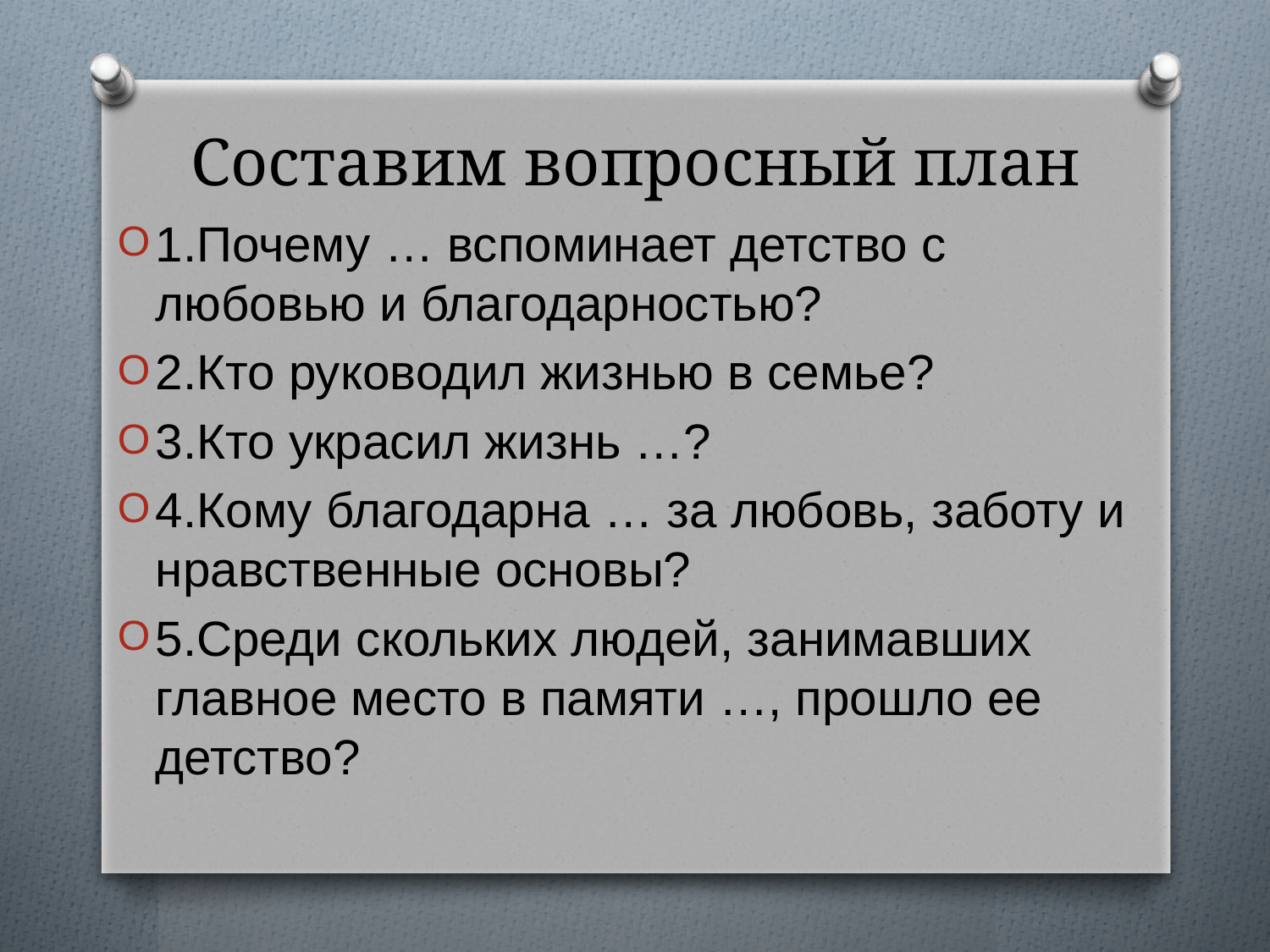

# Составим вопросный план
1.Почему … вспоминает детство с любовью и благодарностью?
2.Кто руководил жизнью в семье?
3.Кто украсил жизнь …?
4.Кому благодарна … за любовь, заботу и нравственные основы?
5.Среди скольких людей, занимавших главное место в памяти …, прошло ее детство?